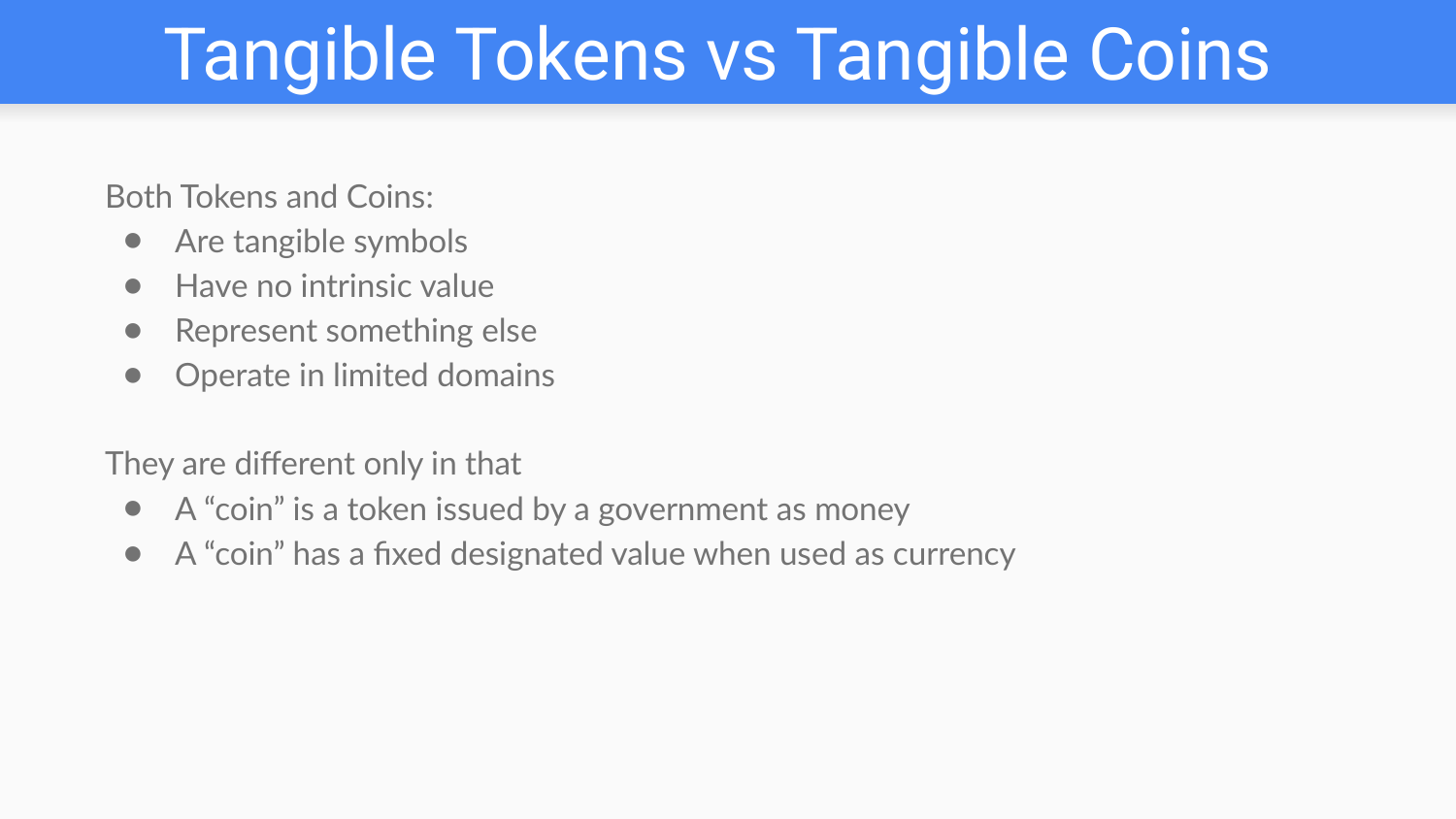

# Tangible Tokens vs Tangible Coins
Both Tokens and Coins:
Are tangible symbols
Have no intrinsic value
Represent something else
Operate in limited domains

They are different only in that
A “coin” is a token issued by a government as money
A “coin” has a fixed designated value when used as currency